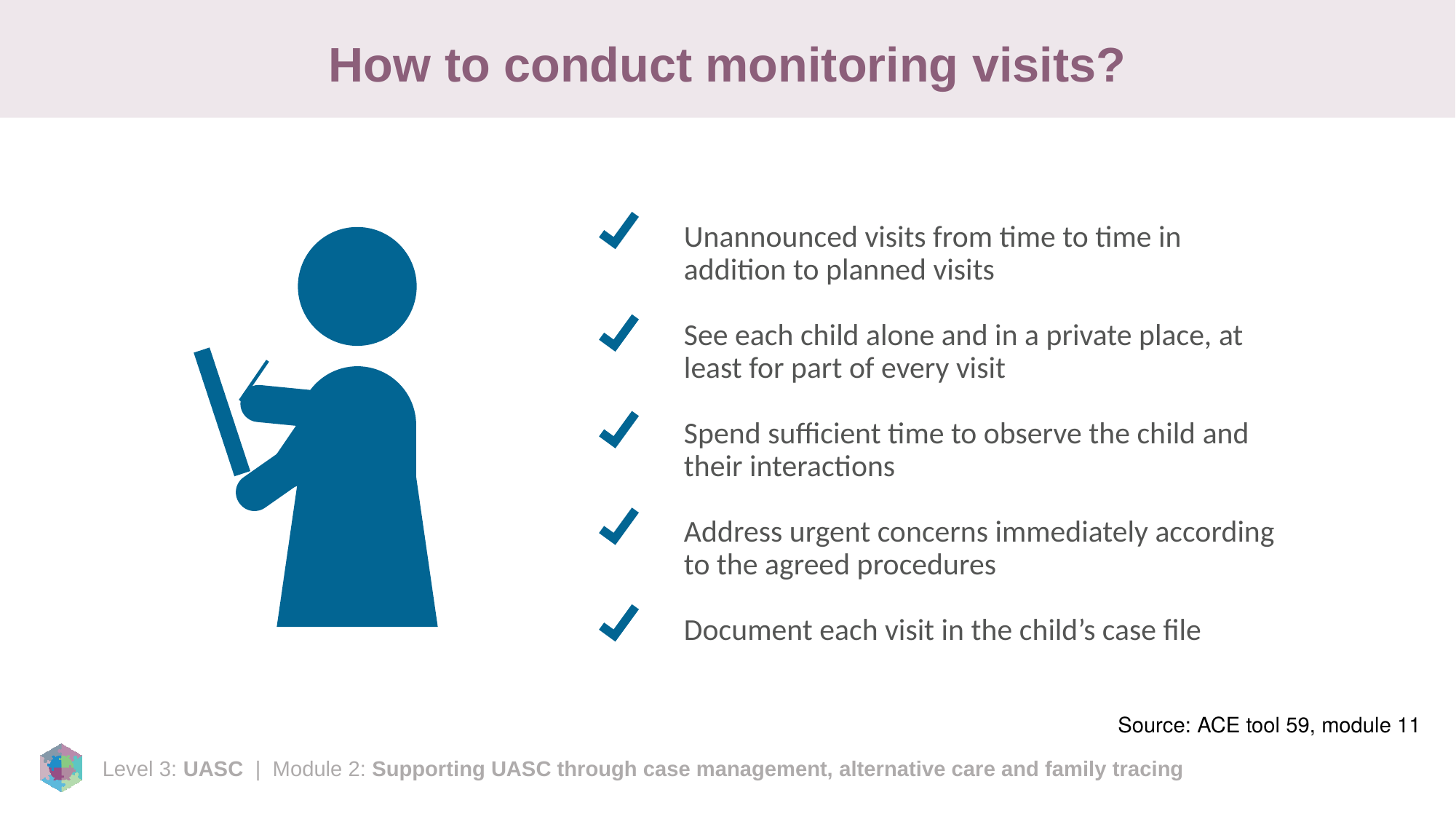

# How to conduct monitoring visits?
Unannounced visits from time to time in addition to planned visits

See each child alone and in a private place, at least for part of every visit

Spend sufficient time to observe the child and their interactions

Address urgent concerns immediately according to the agreed procedures

Document each visit in the child’s case file

Source: ACE tool 59, module 11